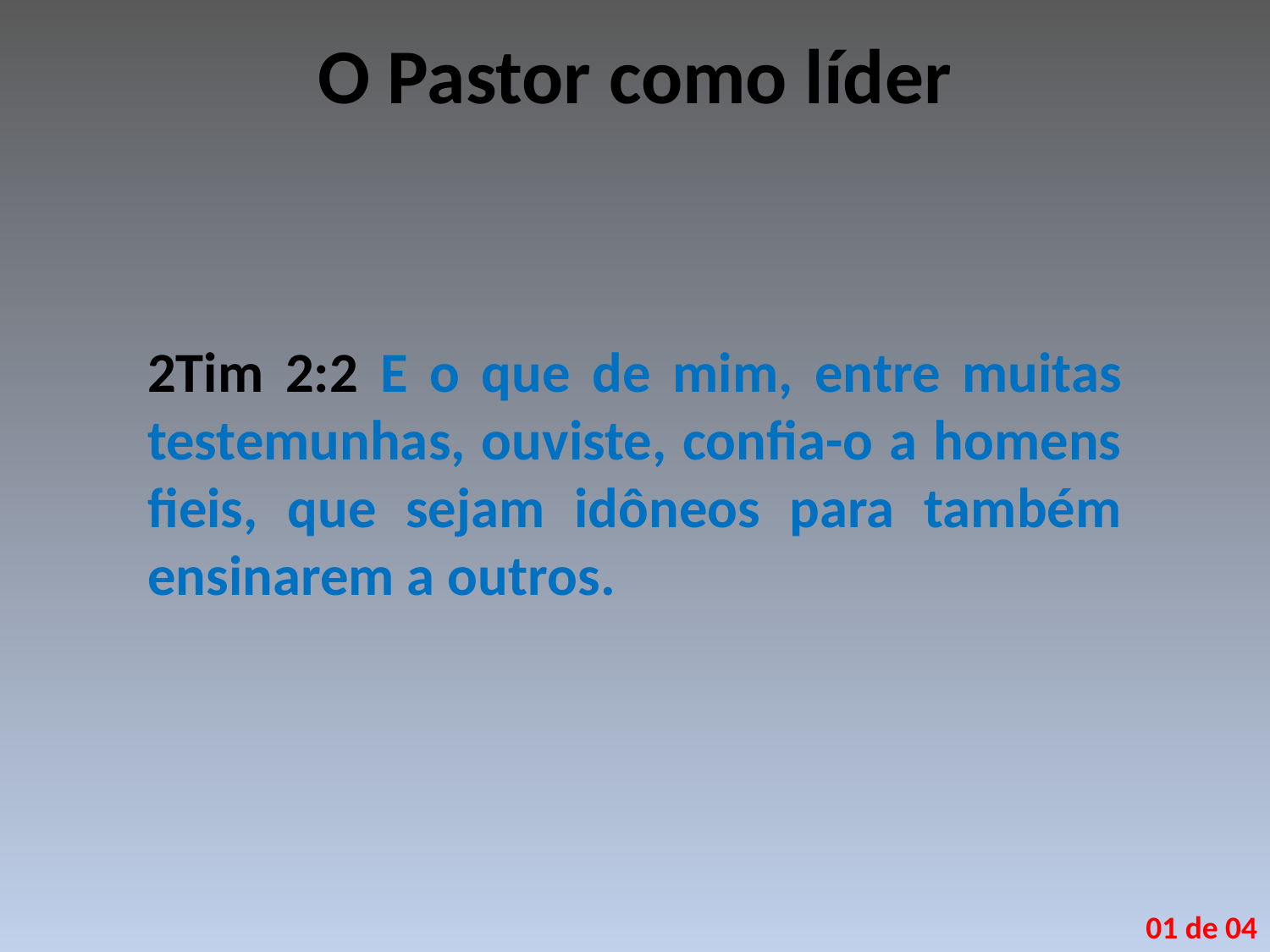

# O Pastor como líder
2Tim 2:2 E o que de mim, entre muitas testemunhas, ouviste, confia-o a homens fieis, que sejam idôneos para também ensinarem a outros.
01 de 04